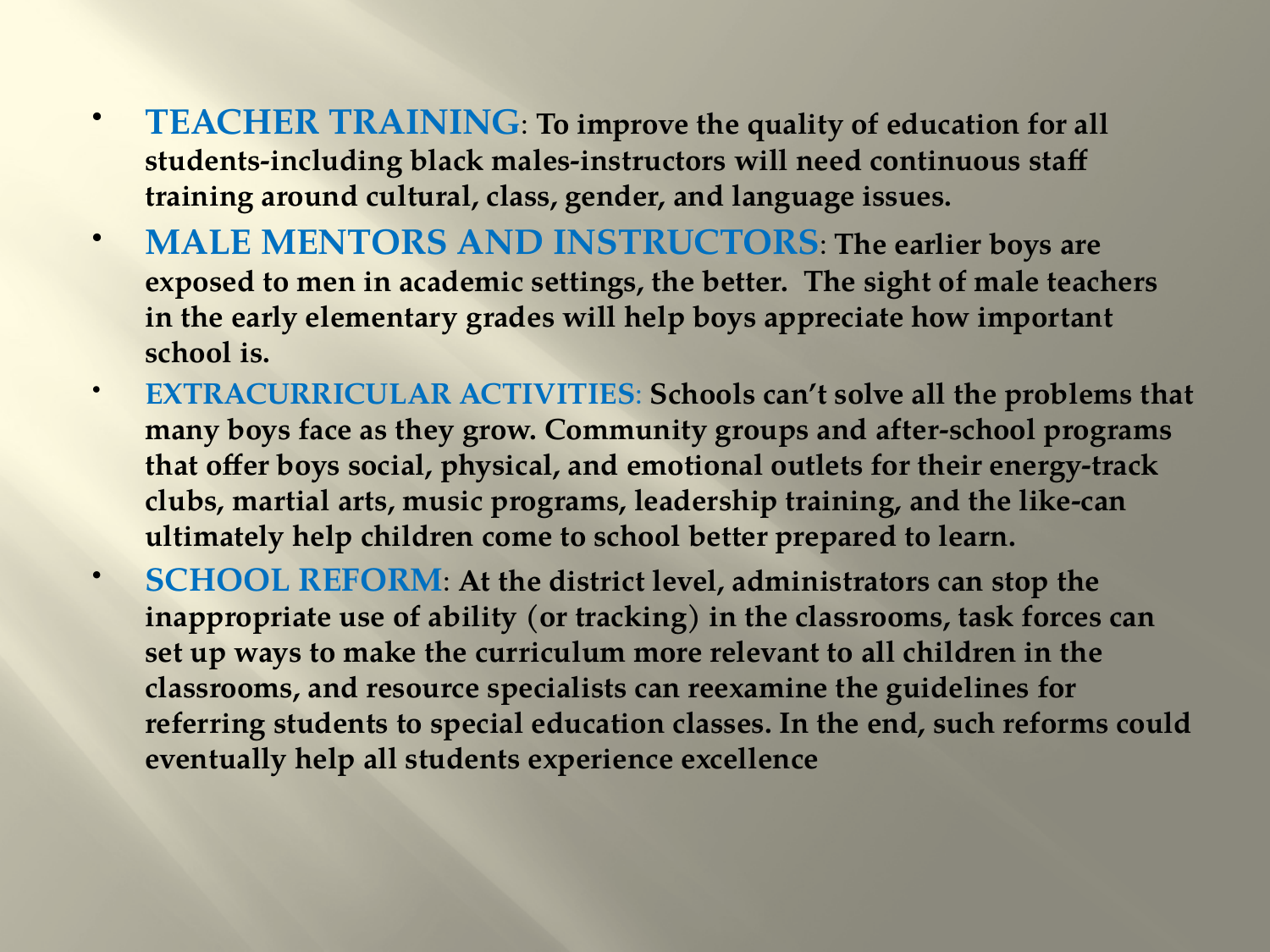

#

TEACHER TRAINING: To improve the quality of education for all students-including black males-instructors will need continuous staff training around cultural, class, gender, and language issues.
MALE MENTORS AND INSTRUCTORS: The earlier boys are exposed to men in academic settings, the better.  The sight of male teachers in the early elementary grades will help boys appreciate how important school is.
EXTRACURRICULAR ACTIVITIES: Schools can’t solve all the problems that many boys face as they grow. Community groups and after-school programs that offer boys social, physical, and emotional outlets for their energy-track clubs, martial arts, music programs, leadership training, and the like-can ultimately help children come to school better prepared to learn.
SCHOOL REFORM: At the district level, administrators can stop the inappropriate use of ability (or tracking) in the classrooms, task forces can set up ways to make the curriculum more relevant to all children in the classrooms, and resource specialists can reexamine the guidelines for referring students to special education classes. In the end, such reforms could eventually help all students experience excellence